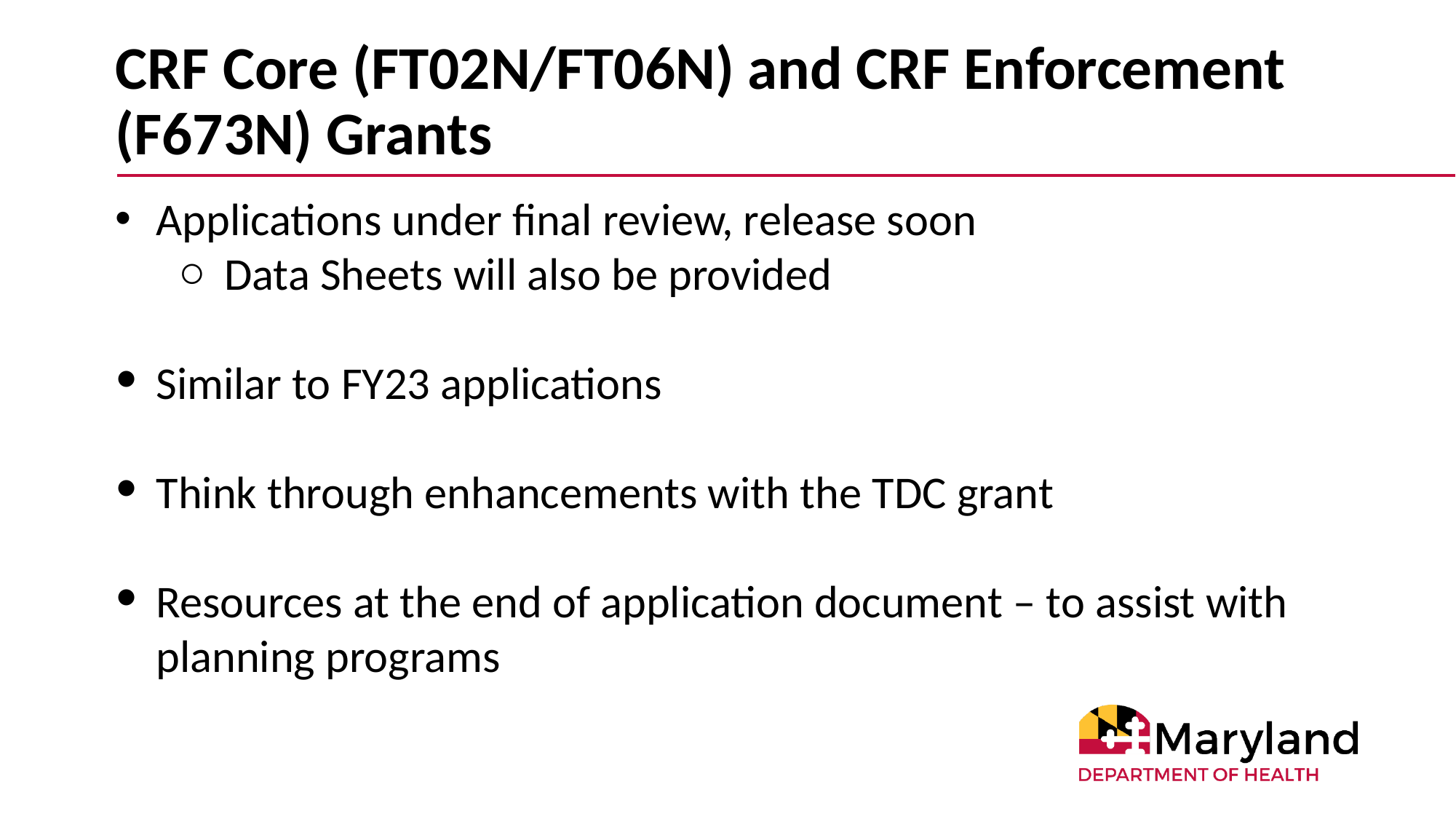

# CRF Core (FT02N/FT06N) and CRF Enforcement (F673N) Grants
Applications under final review, release soon
Data Sheets will also be provided
Similar to FY23 applications
Think through enhancements with the TDC grant
Resources at the end of application document – to assist with planning programs